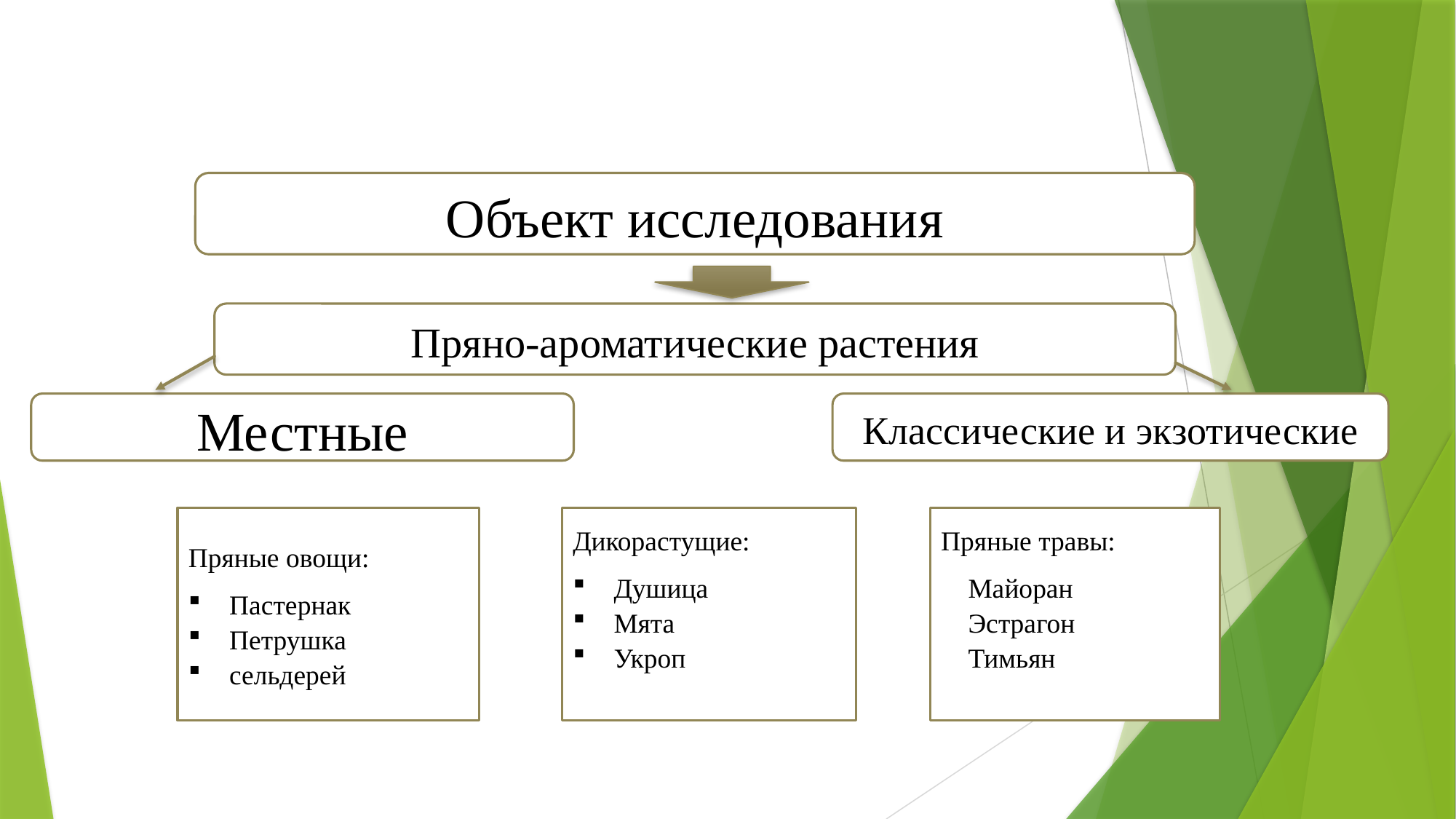

Объект исследования

Пряно-ароматические растения
Местные
Классические и экзотические
Пряные овощи:
Пастернак
Петрушка
сельдерей
Дикорастущие:
Душица
Мята
Укроп

Пряные травы:
Майоран
Эстрагон
Тимьян